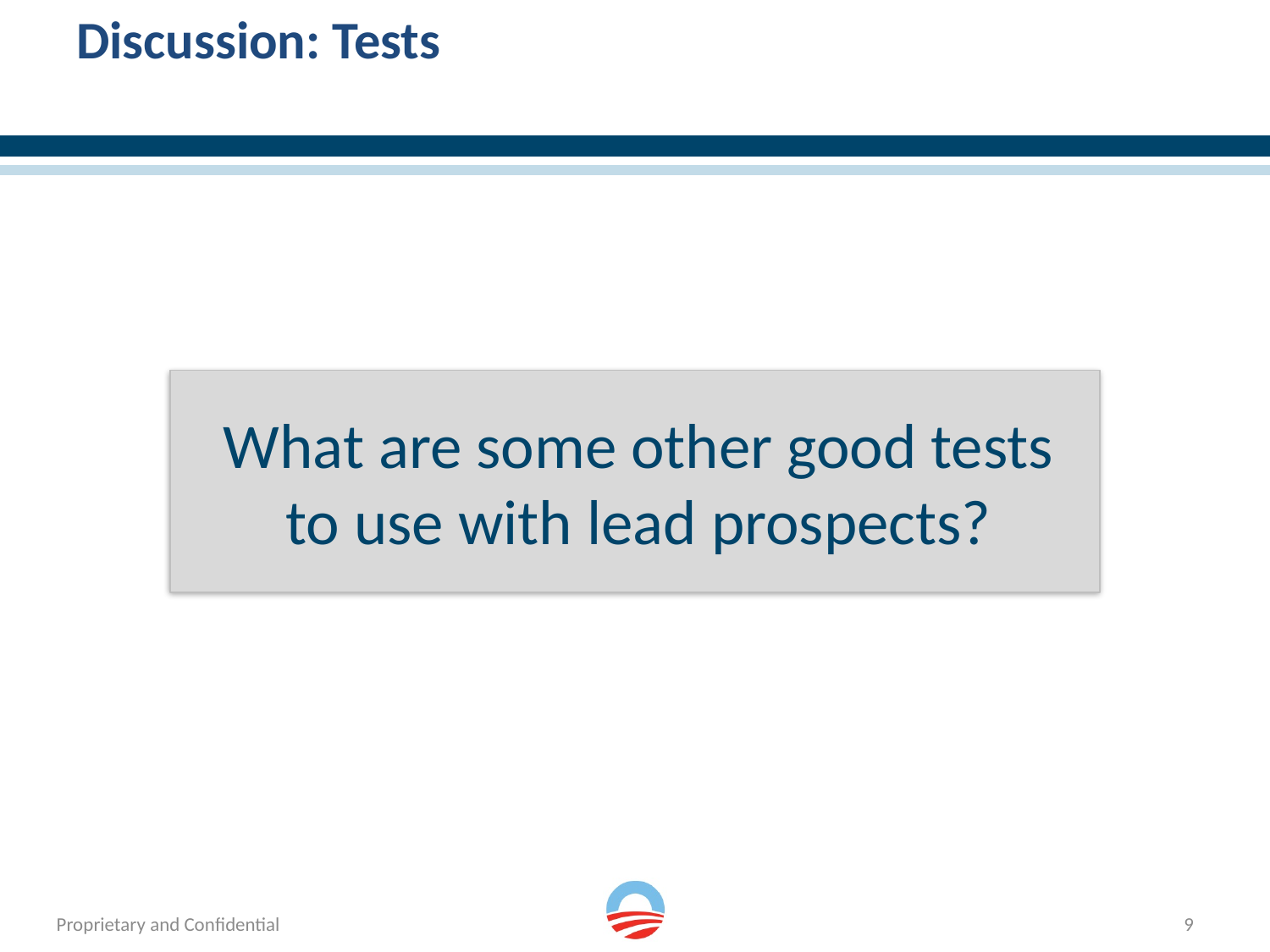

# Discussion: Tests
What are some other good tests to use with lead prospects?
9